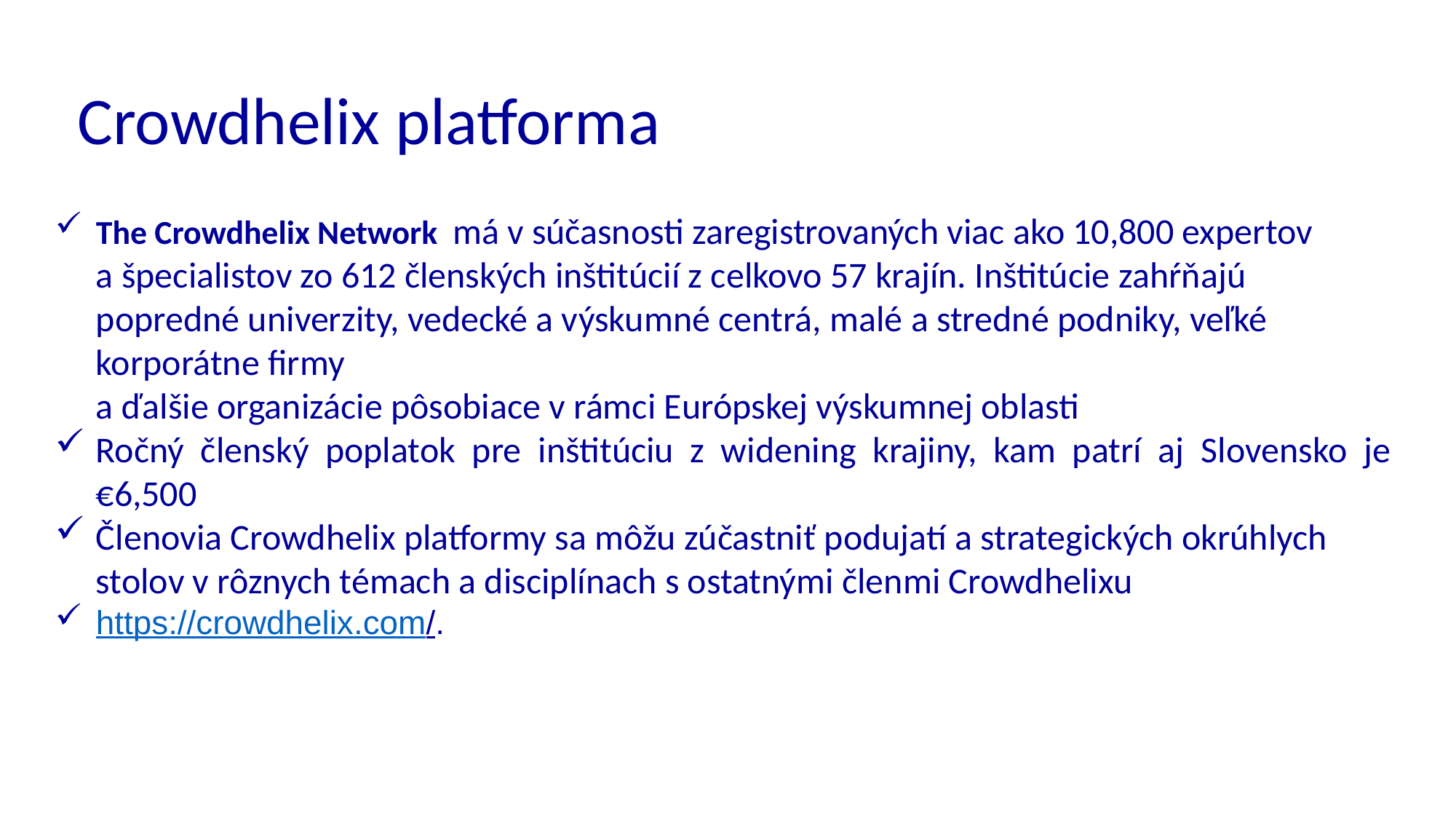

# Crowdhelix platforma

The Crowdhelix Network  má v súčasnosti zaregistrovaných viac ako 10,800 expertov
a špecialistov zo 612 členských inštitúcií z celkovo 57 krajín. Inštitúcie zahŕňajú popredné univerzity, vedecké a výskumné centrá, malé a stredné podniky, veľké korporátne firmy
a ďalšie organizácie pôsobiace v rámci Európskej výskumnej oblasti
Ročný členský poplatok pre inštitúciu z widening krajiny, kam patrí aj Slovensko je €6,500
Členovia Crowdhelix platformy sa môžu zúčastniť podujatí a strategických okrúhlych stolov v rôznych témach a disciplínach s ostatnými členmi Crowdhelixu
https://crowdhelix.com/.